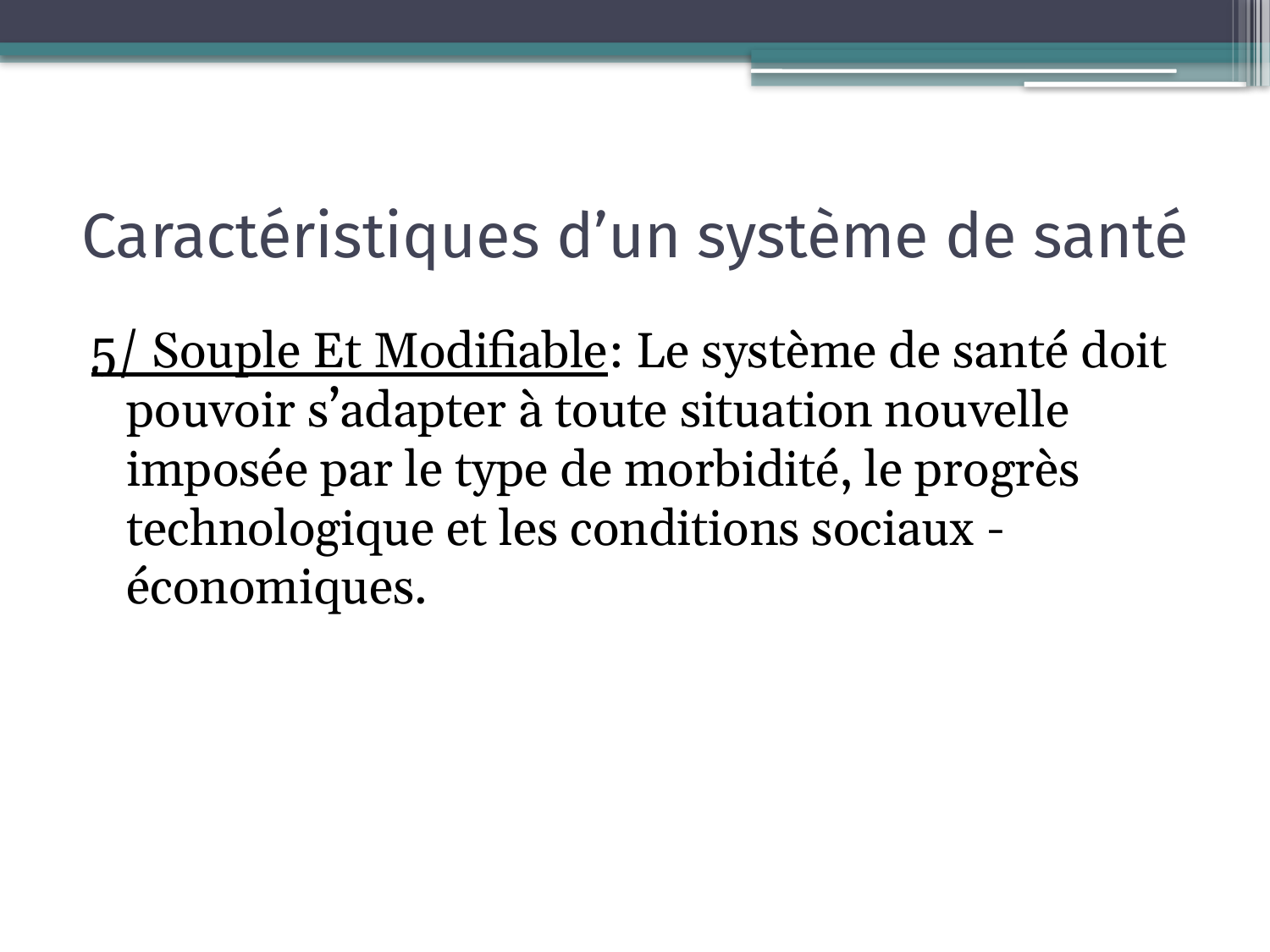

# Caractéristiques d’un système de santé
5/ Souple Et Modifiable: Le système de santé doit pouvoir s’adapter à toute situation nouvelle imposée par le type de morbidité, le progrès technologique et les conditions sociaux - économiques.